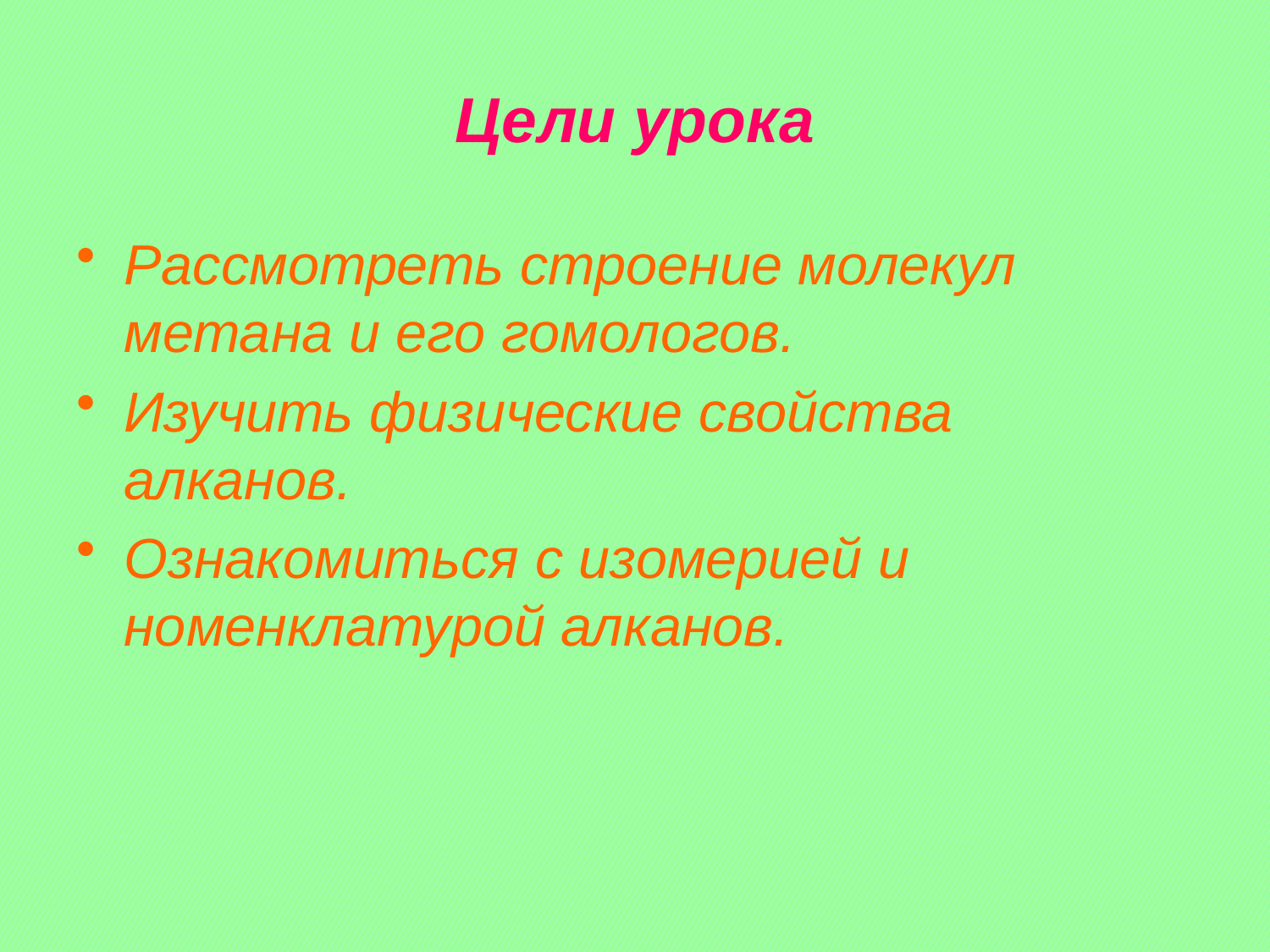

# Цели урока
Рассмотреть строение молекул метана и его гомологов.
Изучить физические свойства алканов.
Ознакомиться с изомерией и номенклатурой алканов.